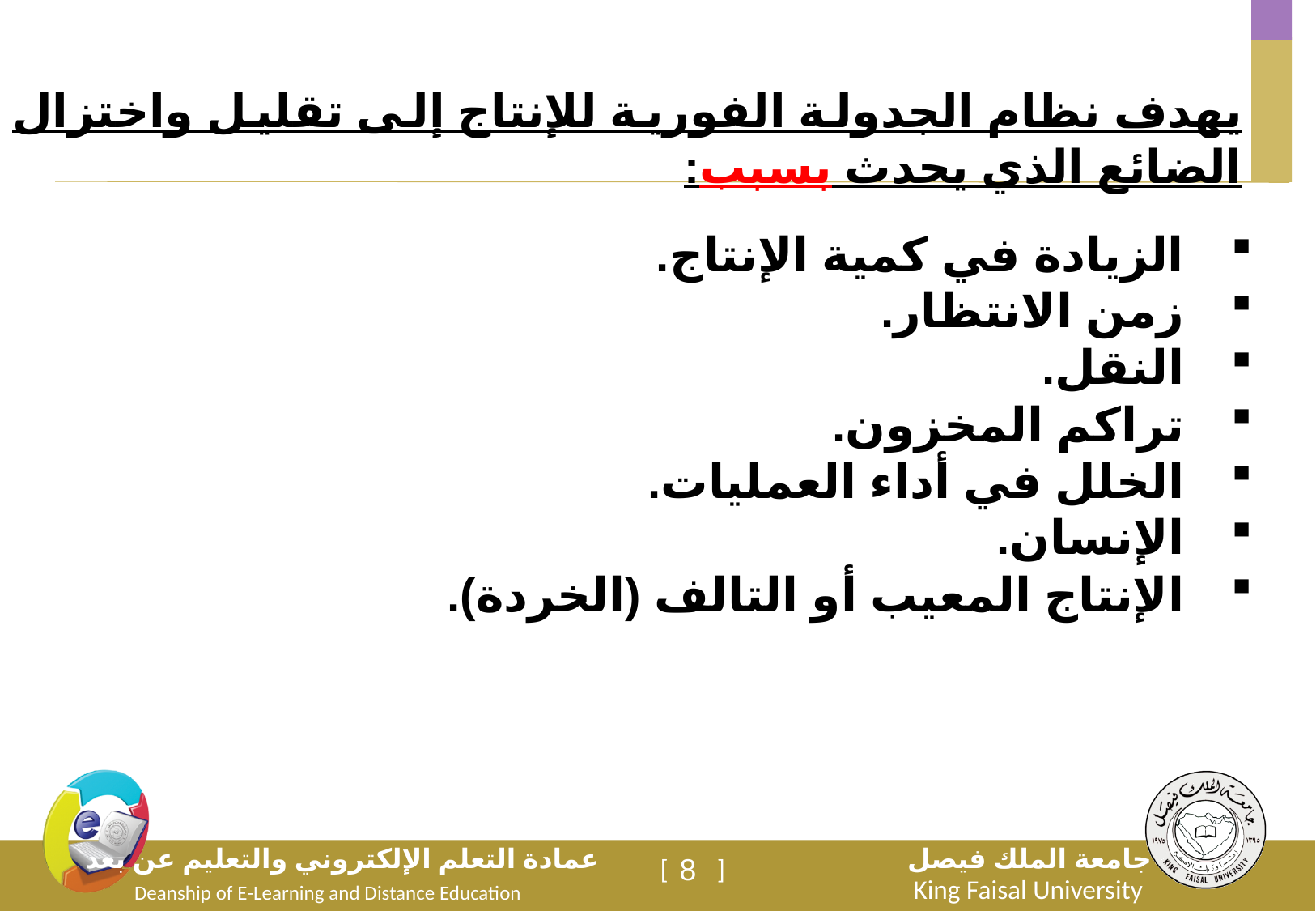

يهدف نظام الجدولة الفورية للإنتاج إلى تقليل واختزال الضائع الذي يحدث بسبب:
الزيادة في كمية الإنتاج.
زمن الانتظار.
النقل.
تراكم المخزون.
الخلل في أداء العمليات.
الإنسان.
الإنتاج المعيب أو التالف (الخردة).